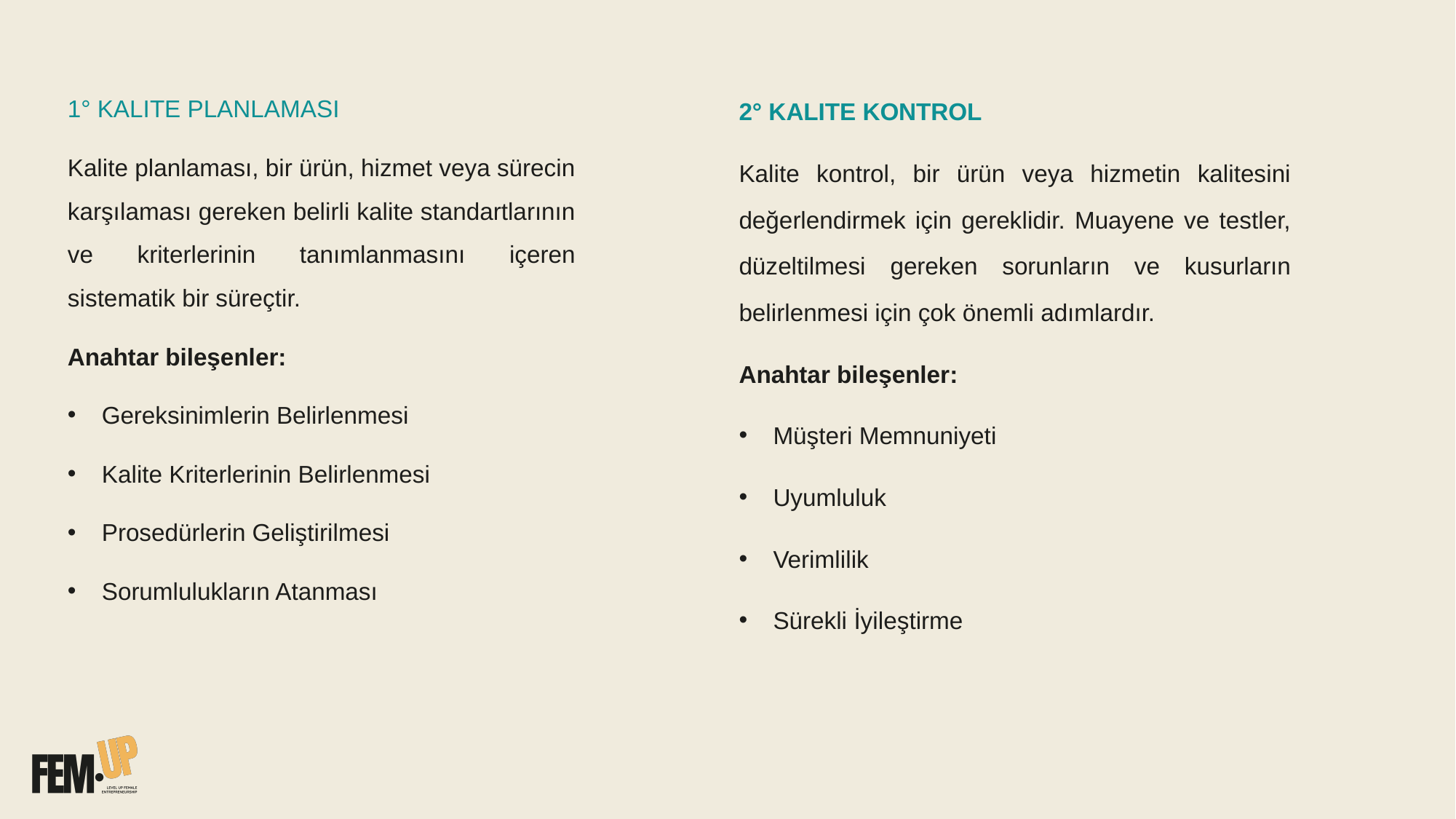

1° KALITE PLANLAMASI
Kalite planlaması, bir ürün, hizmet veya sürecin karşılaması gereken belirli kalite standartlarının ve kriterlerinin tanımlanmasını içeren sistematik bir süreçtir.
Anahtar bileşenler:
Gereksinimlerin Belirlenmesi
Kalite Kriterlerinin Belirlenmesi
Prosedürlerin Geliştirilmesi
Sorumlulukların Atanması

2° KALITE KONTROL
Kalite kontrol, bir ürün veya hizmetin kalitesini değerlendirmek için gereklidir. Muayene ve testler, düzeltilmesi gereken sorunların ve kusurların belirlenmesi için çok önemli adımlardır.
Anahtar bileşenler:
Müşteri Memnuniyeti
Uyumluluk
Verimlilik
Sürekli İyileştirme